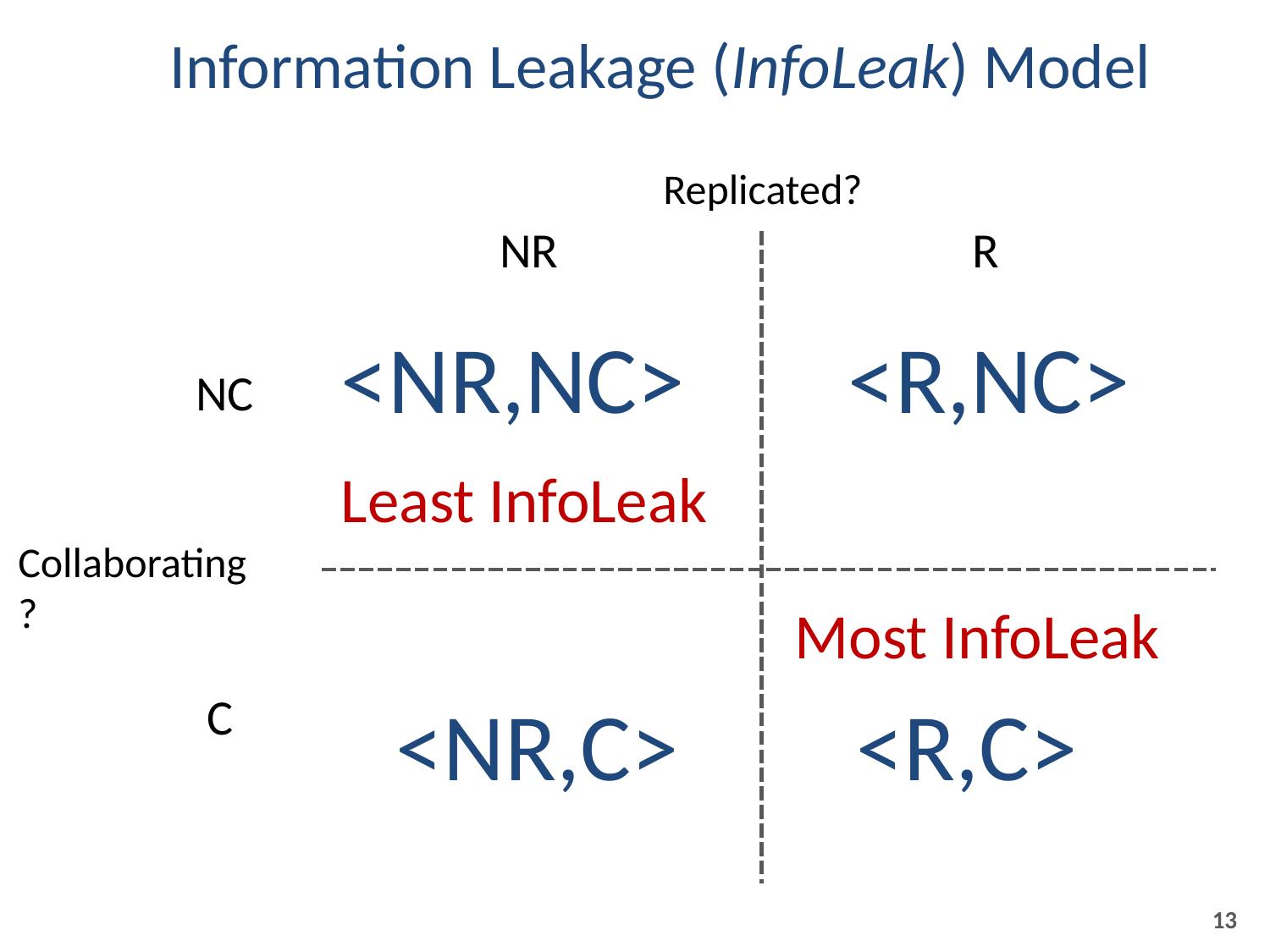

Information Leakage (InfoLeak) Model
Replicated?

      NR                                     R

|  |  |
| --- | --- |
|  |  |
<NR,NC>
<R,NC>
NC

Least InfoLeak
Collaborating?
Most InfoLeak
C

<NR,C>
<R,C>
13